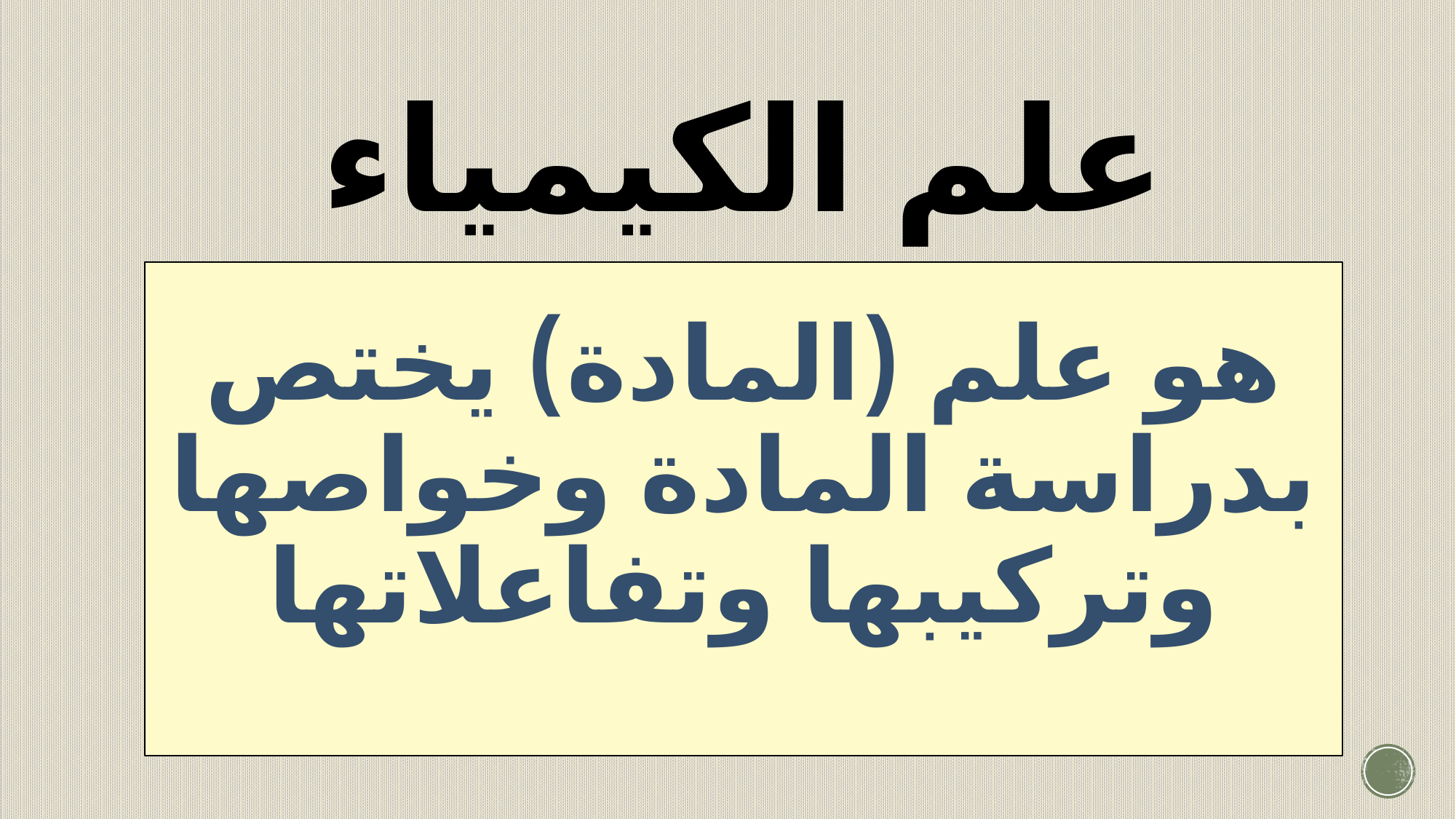

# علم الكيمياء

هو علم (المادة) يختص بدراسة المادة وخواصها وتركيبها وتفاعلاتها